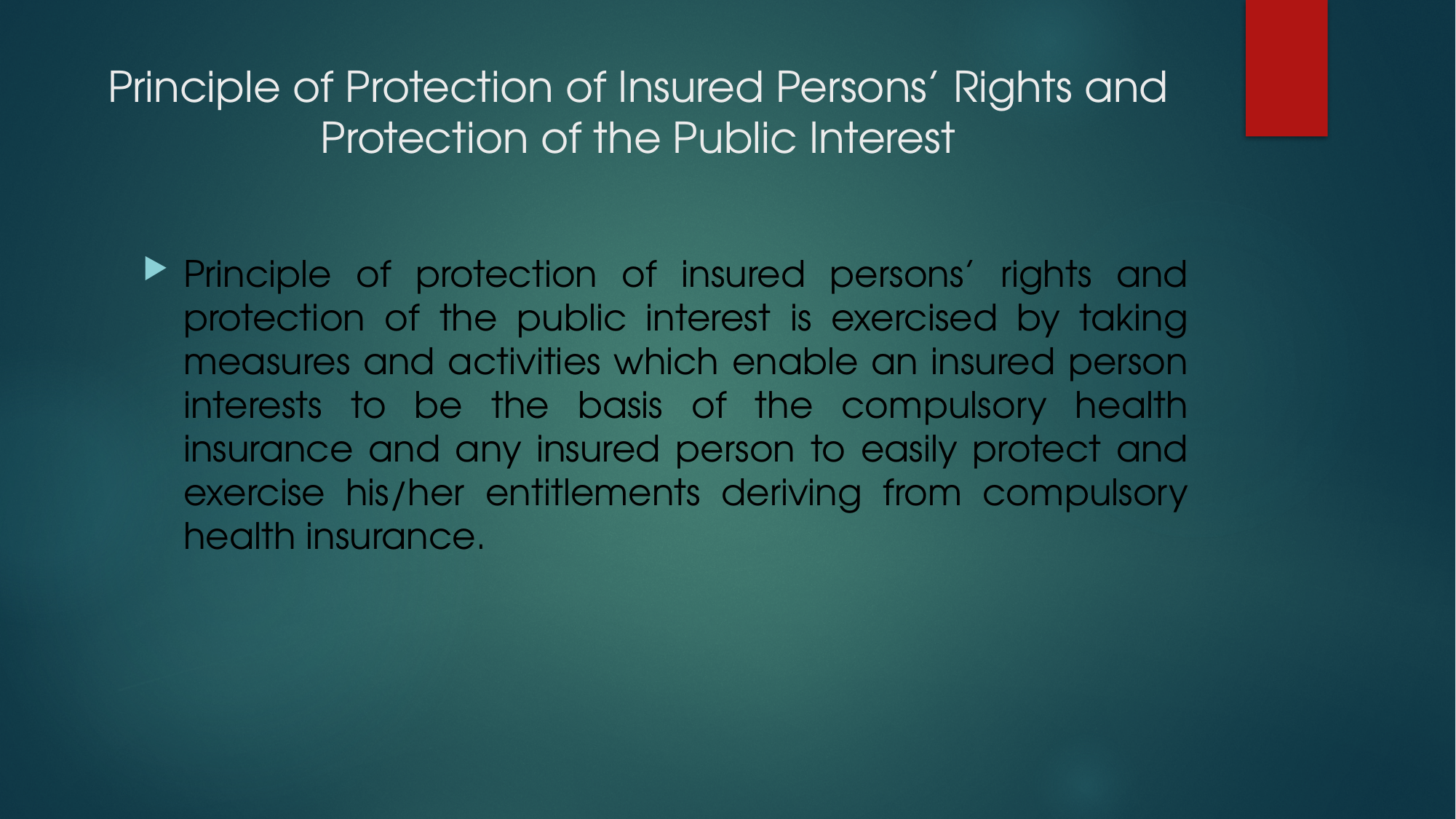

# Principle of Protection of Insured Persons’ Rights and Protection of the Public Interest
Principle of protection of insured persons’ rights and protection of the public interest is exercised by taking measures and activities which enable an insured person interests to be the basis of the compulsory health insurance and any insured person to easily protect and exercise his/her entitlements deriving from compulsory health insurance.